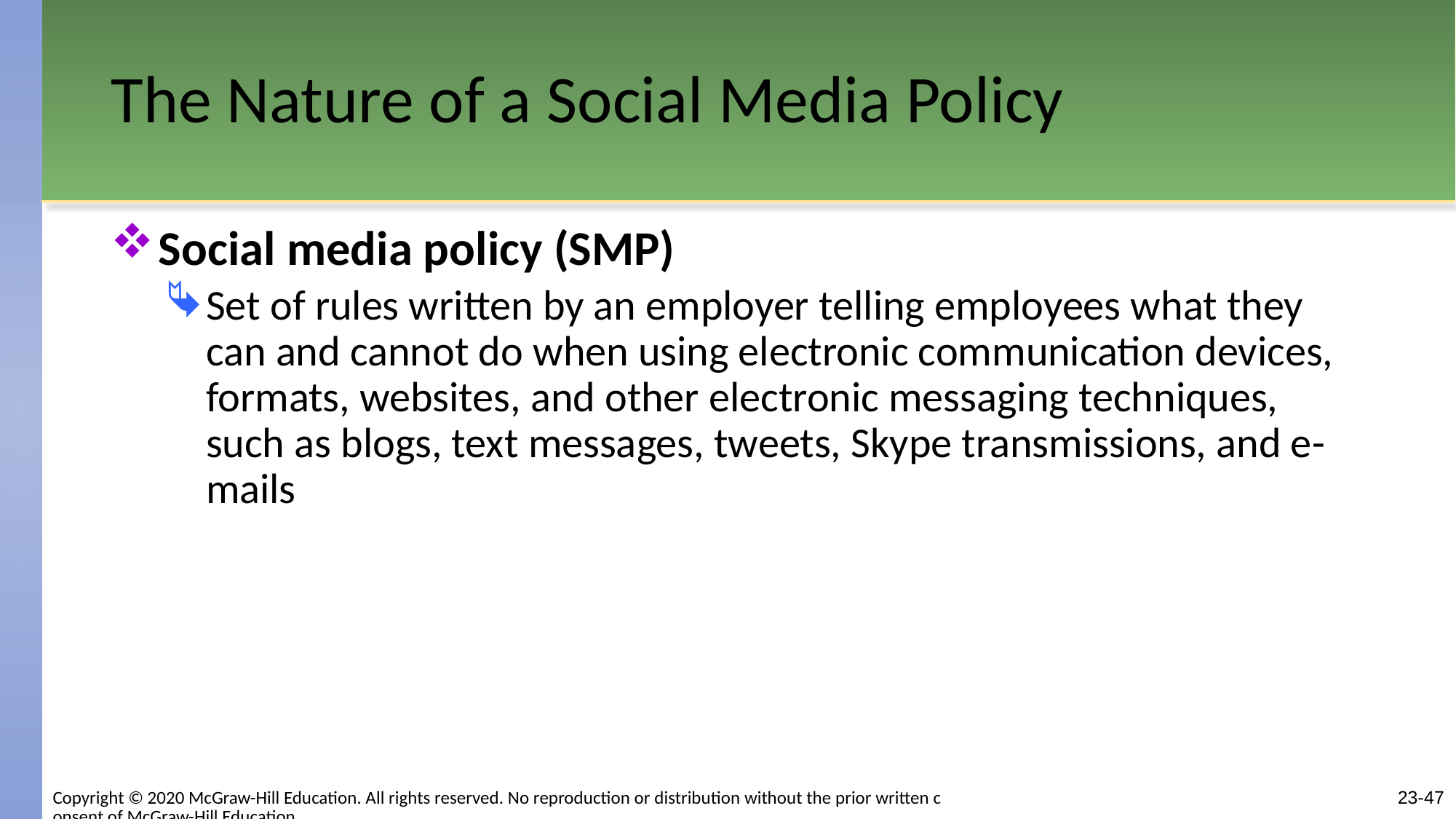

# The Nature of a Social Media Policy
Social media policy (SMP)
Set of rules written by an employer telling employees what they can and cannot do when using electronic communication devices, formats, websites, and other electronic messaging techniques, such as blogs, text messages, tweets, Skype transmissions, and e-mails
Copyright © 2020 McGraw-Hill Education. All rights reserved. No reproduction or distribution without the prior written consent of McGraw-Hill Education.
23-47